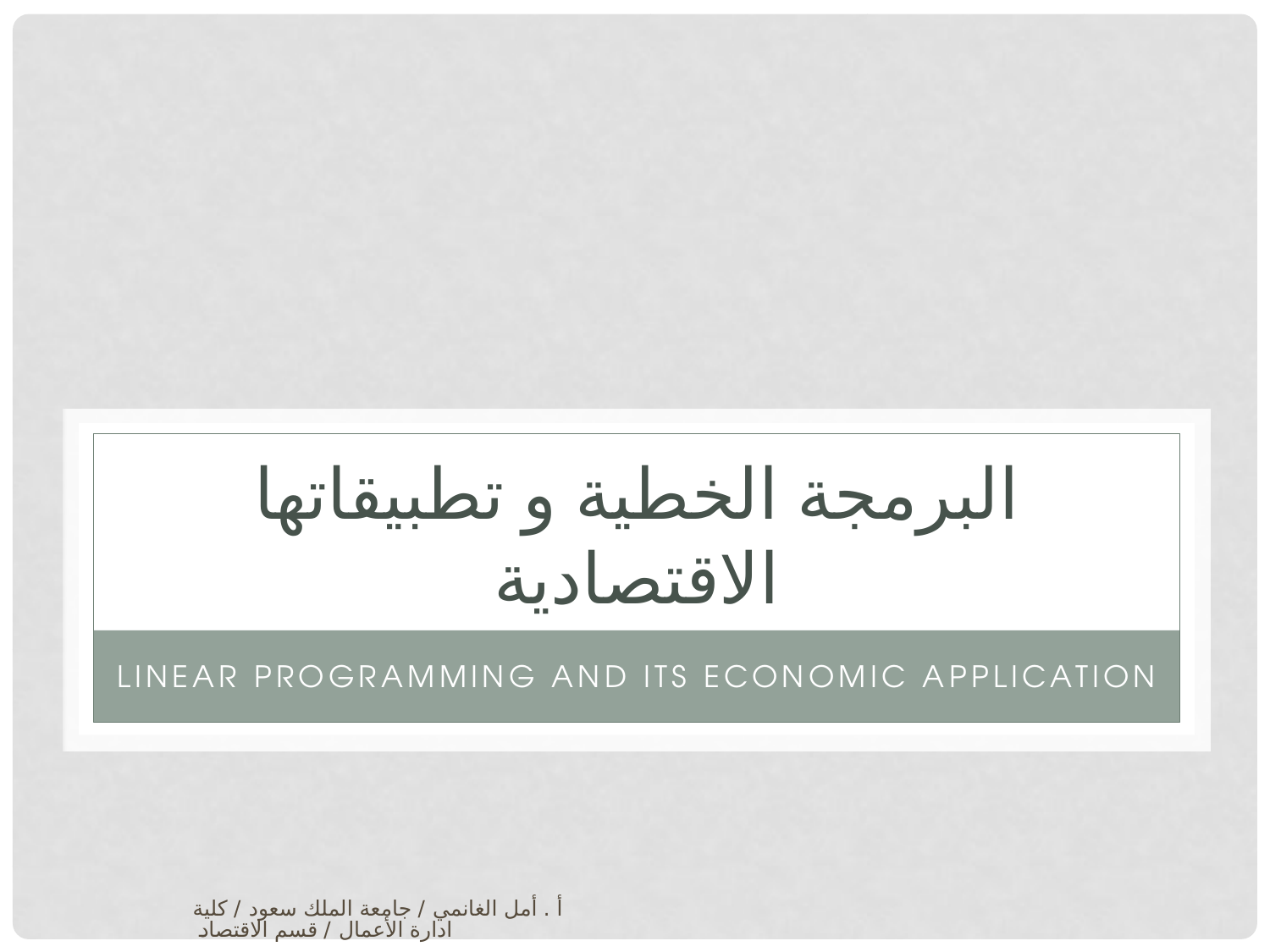

# البرمجة الخطية و تطبيقاتها الاقتصادية
Linear Programming and Its Economic application
أ . أمل الغانمي / جامعة الملك سعود / كلية ادارة الأعمال / قسم الاقتصاد